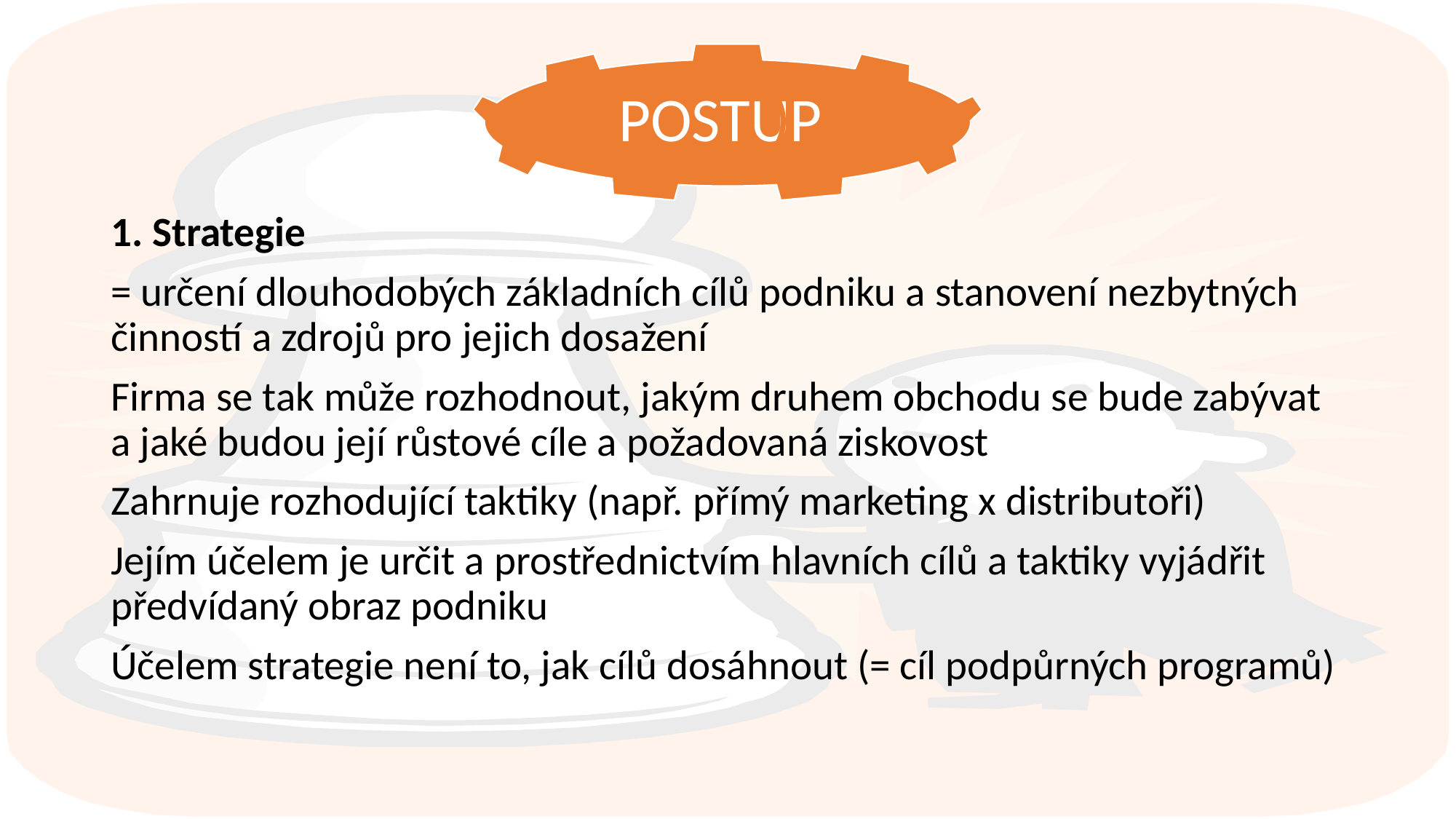

POSTUP
1. Strategie
= určení dlouhodobých základních cílů podniku a stanovení nezbytných činností a zdrojů pro jejich dosažení
Firma se tak může rozhodnout, jakým druhem obchodu se bude zabývat a jaké budou její růstové cíle a požadovaná ziskovost
Zahrnuje rozhodující taktiky (např. přímý marketing x distributoři)
Jejím účelem je určit a prostřednictvím hlavních cílů a taktiky vyjádřit předvídaný obraz podniku
Účelem strategie není to, jak cílů dosáhnout (= cíl podpůrných programů)